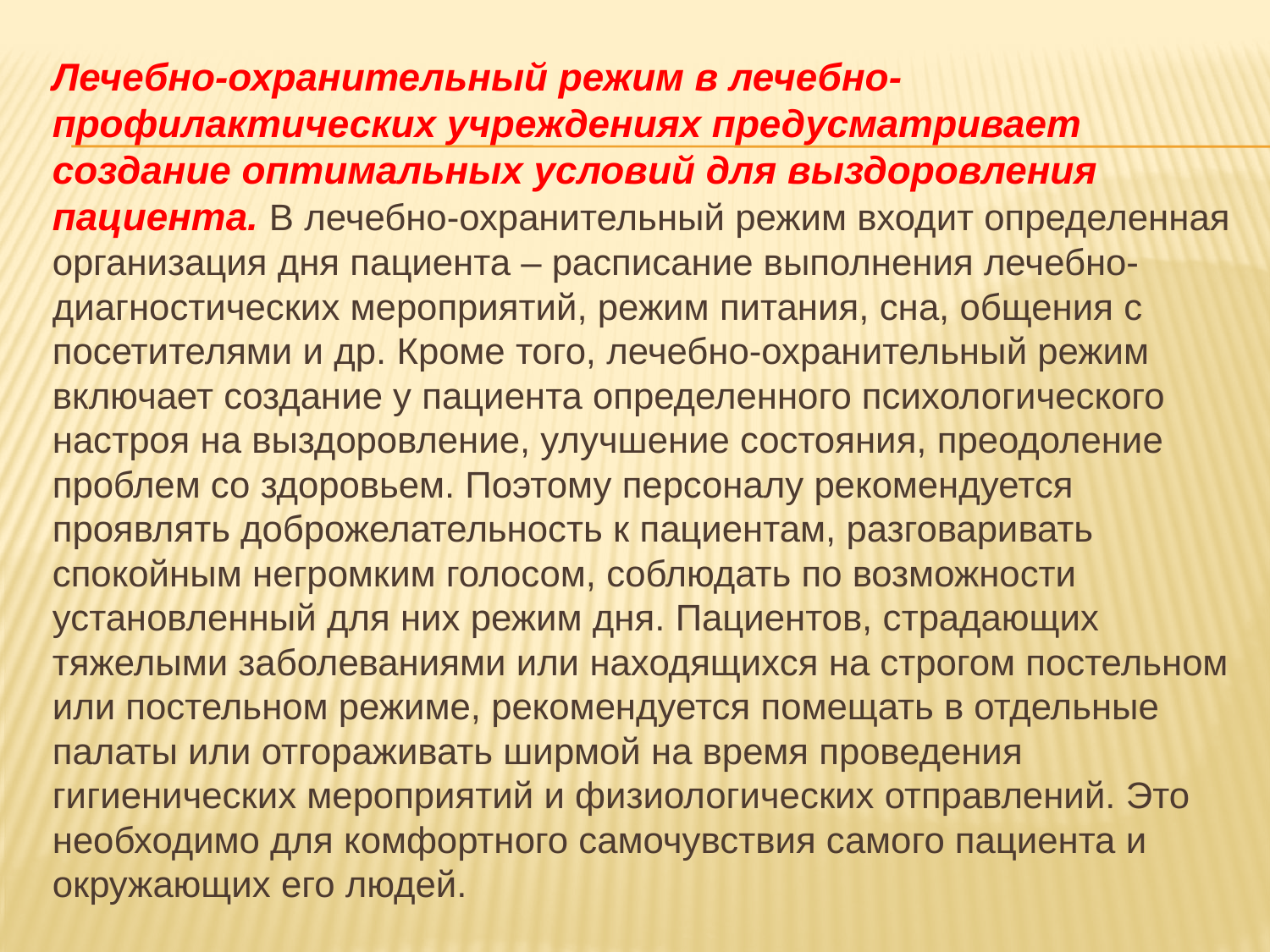

Лечебно-охранительный режим в лечебно-профилактических учреждениях предусматривает создание оптимальных условий для выздоровления пациента. В лечебно-охранительный режим входит определенная организация дня пациента – расписание выполнения лечебно-диагностических мероприятий, режим питания, сна, общения с посетителями и др. Кроме того, лечебно-охранительный режим включает создание у пациента определенного психологического настроя на выздоровление, улучшение состояния, преодоление проблем со здоровьем. Поэтому персоналу рекомендуется проявлять доброжелательность к пациентам, разговаривать спокойным негромким голосом, соблюдать по возможности установленный для них режим дня. Пациентов, страдающих тяжелыми заболеваниями или находящихся на строгом постельном или постельном режиме, рекомендуется помещать в отдельные палаты или отгораживать ширмой на время проведения гигиенических мероприятий и физиологических отправлений. Это необходимо для комфортного самочувствия самого пациента и окружающих его людей.